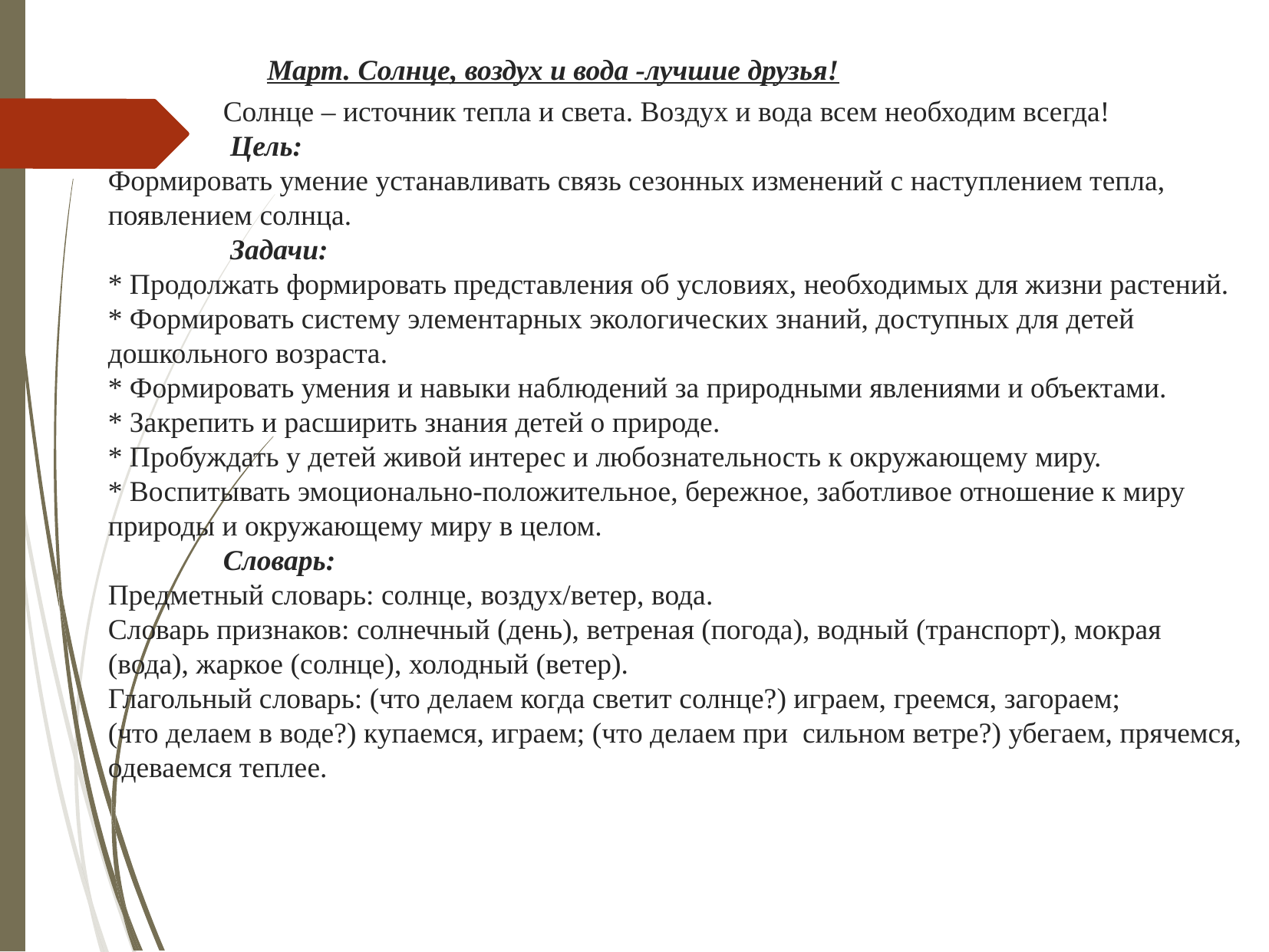

# Март. Солнце, воздух и вода -лучшие друзья! Солнце – источник тепла и света. Воздух и вода всем необходим всегда! Цель: Формировать умение устанавливать связь сезонных изменений с наступлением тепла, появлением солнца. Задачи: * Продолжать формировать представления об условиях, необходимых для жизни растений. * Формировать систему элементарных экологических знаний, доступных для детей дошкольного возраста. * Формировать умения и навыки наблюдений за природными явлениями и объектами. * Закрепить и расширить знания детей о природе. * Пробуждать у детей живой интерес и любознательность к окружающему миру. * Воспитывать эмоционально-положительное, бережное, заботливое отношение к миру природы и окружающему миру в целом. Словарь: Предметный словарь: солнце, воздух/ветер, вода. Словарь признаков: солнечный (день), ветреная (погода), водный (транспорт), мокрая (вода), жаркое (солнце), холодный (ветер). Глагольный словарь: (что делаем когда светит солнце?) играем, греемся, загораем; (что делаем в воде?) купаемся, играем; (что делаем при  сильном ветре?) убегаем, прячемся, одеваемся теплее.